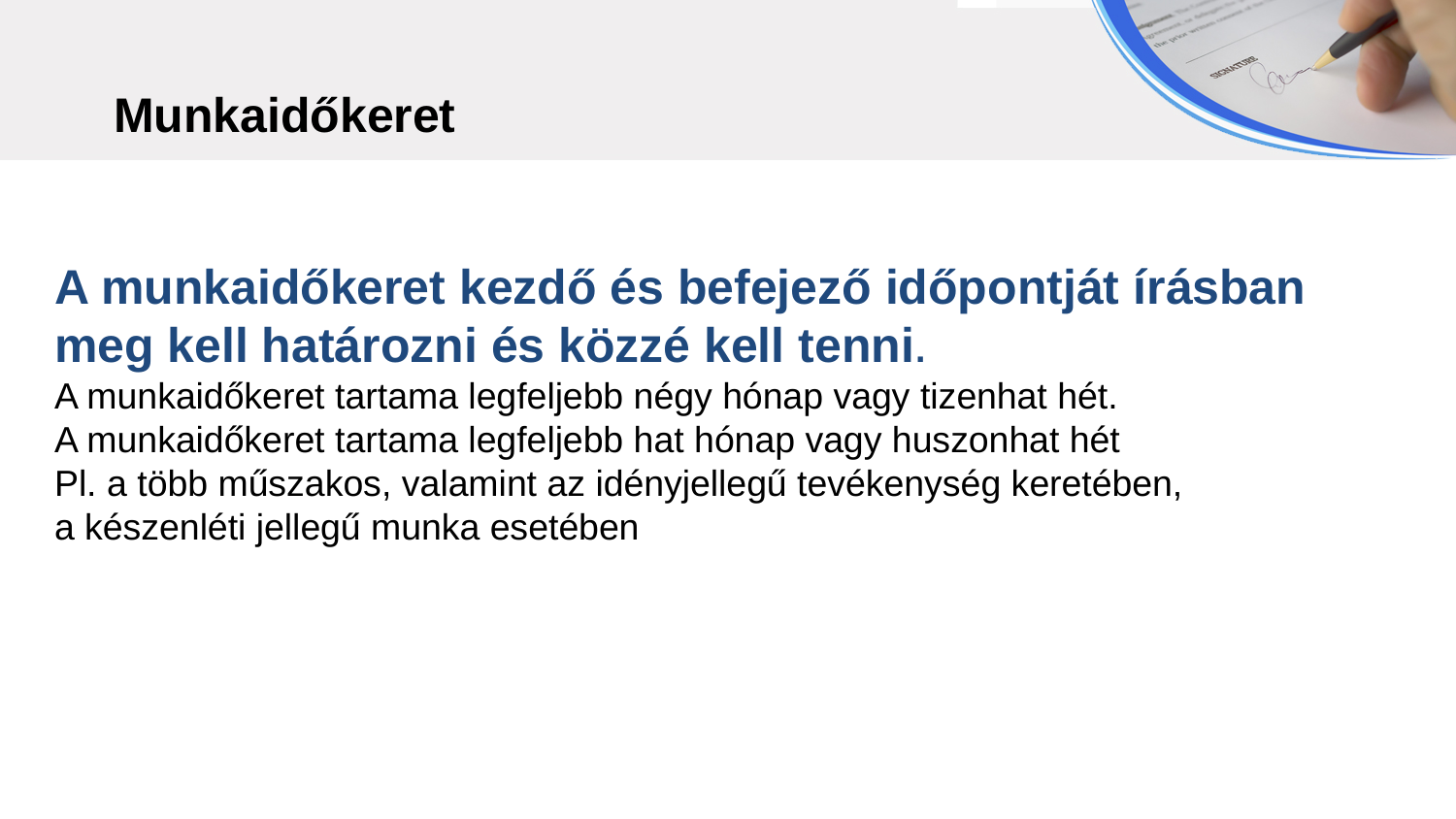

Munkaidőkeret
A munkaidőkeret kezdő és befejező időpontját írásban meg kell határozni és közzé kell tenni.
A munkaidőkeret tartama legfeljebb négy hónap vagy tizenhat hét.
A munkaidőkeret tartama legfeljebb hat hónap vagy huszonhat hét
Pl. a több műszakos, valamint az idényjellegű tevékenység keretében,
a készenléti jellegű munka esetében